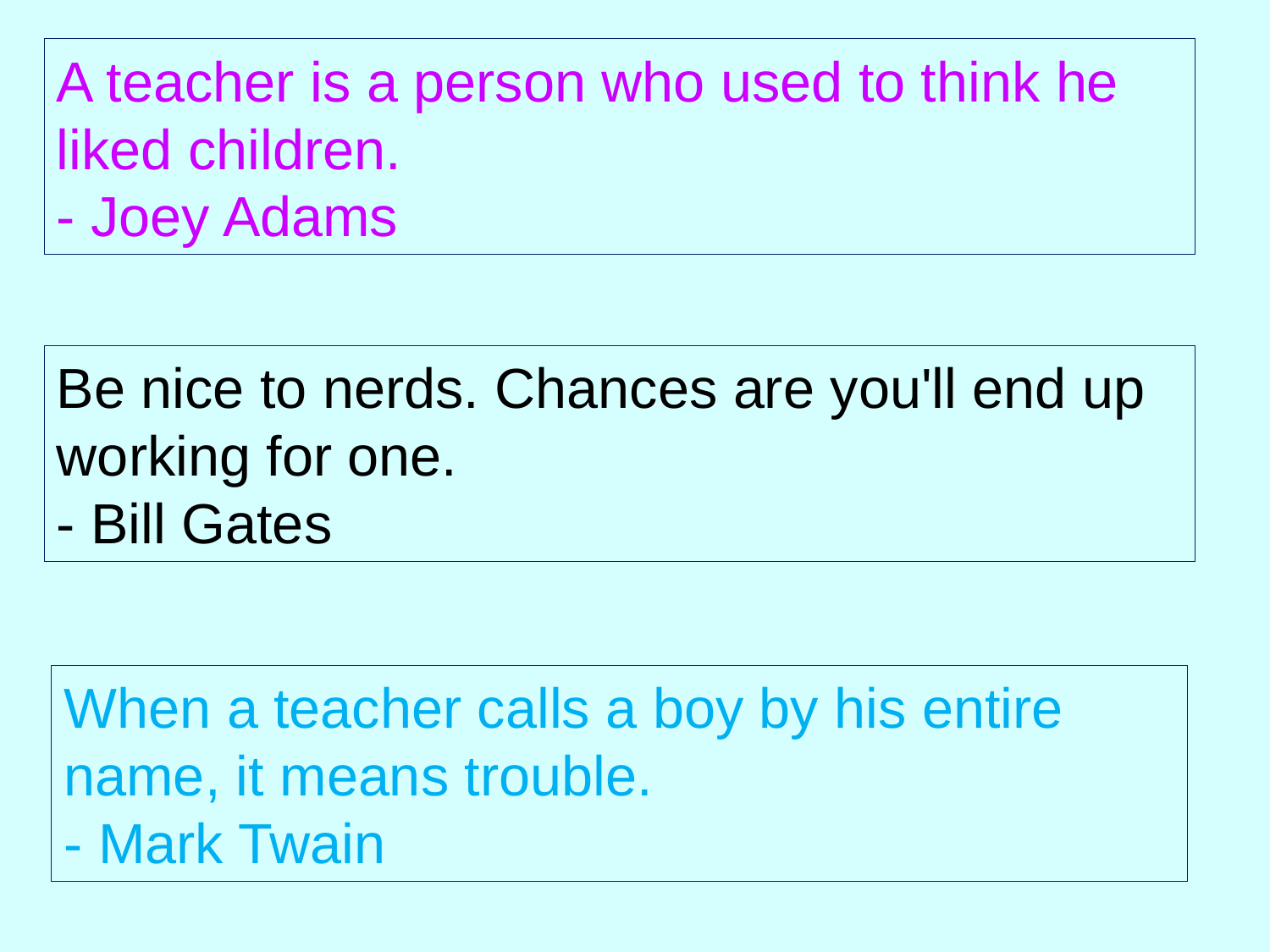

A teacher is a person who used to think he liked children.
- Joey Adams
Be nice to nerds. Chances are you'll end up working for one.
- Bill Gates
When a teacher calls a boy by his entire name, it means trouble.
- Mark Twain